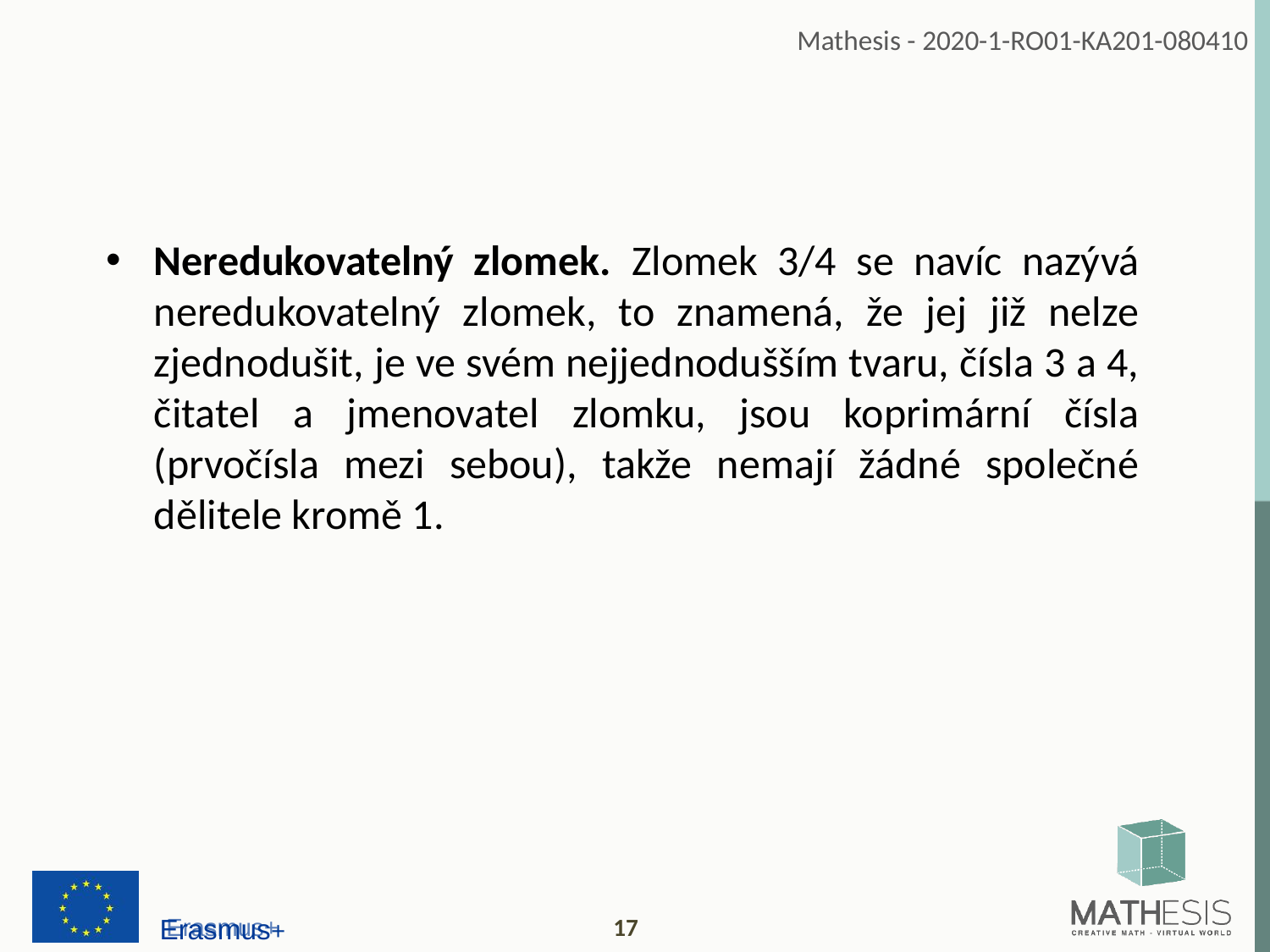

Neredukovatelný zlomek. Zlomek 3/4 se navíc nazývá neredukovatelný zlomek, to znamená, že jej již nelze zjednodušit, je ve svém nejjednodušším tvaru, čísla 3 a 4, čitatel a jmenovatel zlomku, jsou koprimární čísla (prvočísla mezi sebou), takže nemají žádné společné dělitele kromě 1.